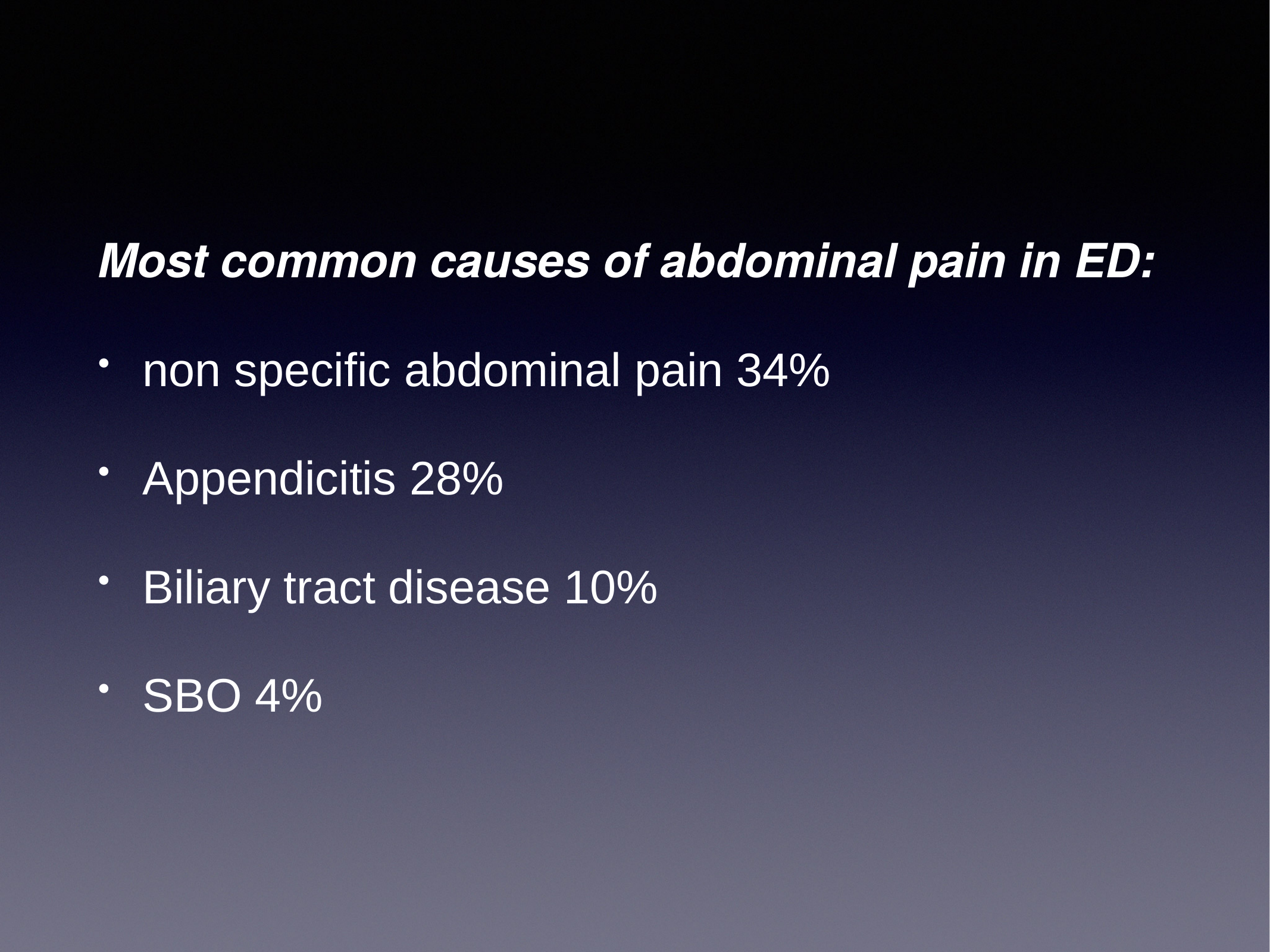

Most common causes of abdominal pain in ED:
non specific abdominal pain 34%
Appendicitis 28%
Biliary tract disease 10%
SBO 4%